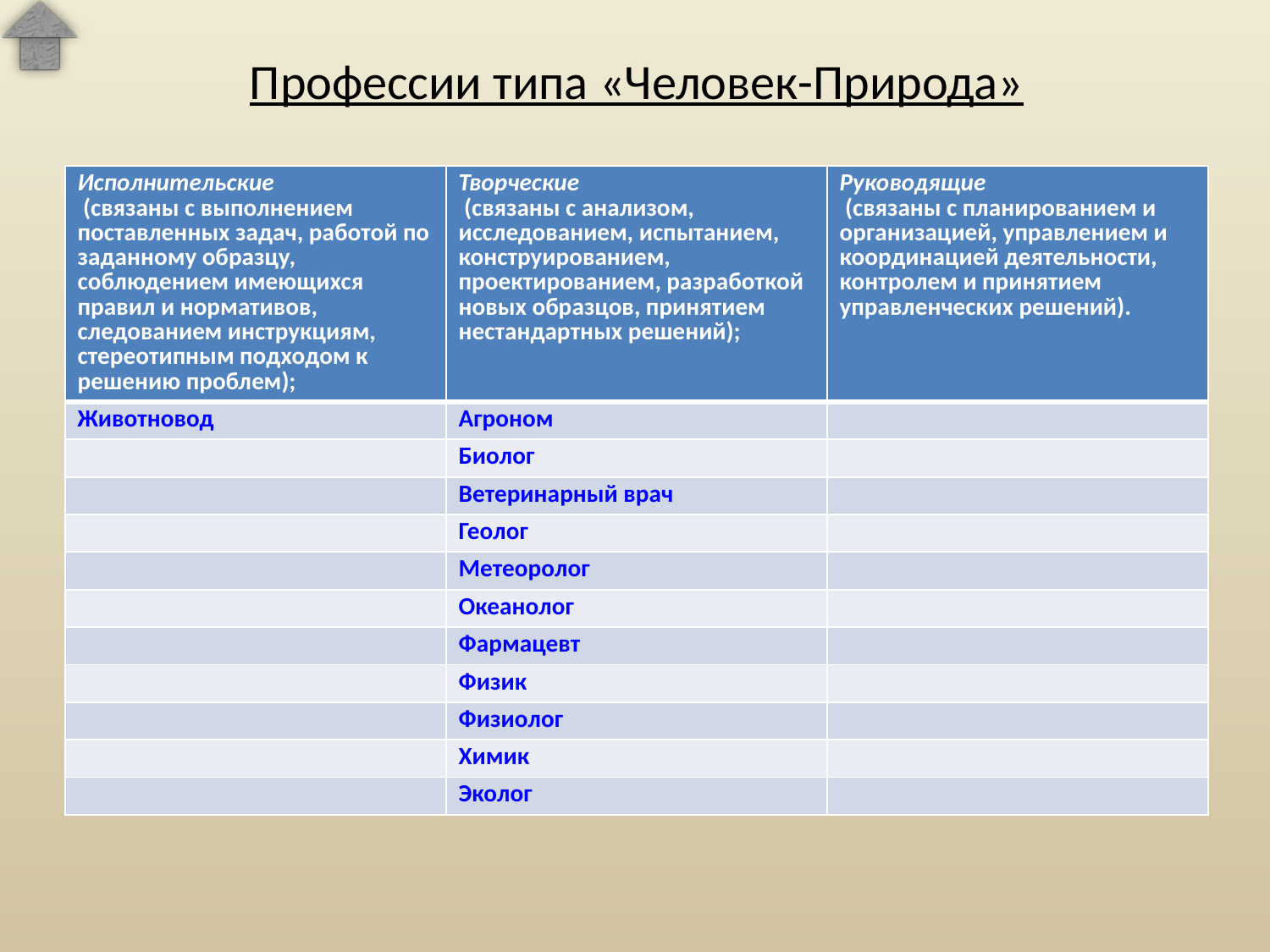

# Профессии типа «Человек-Природа»
| Исполнительские  (связаны c выполнением поставленных задач, работой по заданному образцу, соблюдением имеющихся правил и нормативов, следованием инструкциям, стереотипным подходом к решению проблем); | Творческие  (связаны с анализом, исследованием, испытанием, конструированием, проектированием, разработкой новых образцов, принятием нестандартных решений); | Руководящие  (связаны с планированием и организацией, управлением и координацией деятельности, контролем и принятием управленческих решений). |
| --- | --- | --- |
| Животновод | Агроном |  |
|  | Биолог |  |
|  | Ветеринарный врач |  |
|  | Геолог |  |
|  | Метеоролог |  |
|  | Океанолог |  |
|  | Фармацевт |  |
|  | Физик |  |
|  | Физиолог |  |
|  | Химик |  |
|  | Эколог |  |